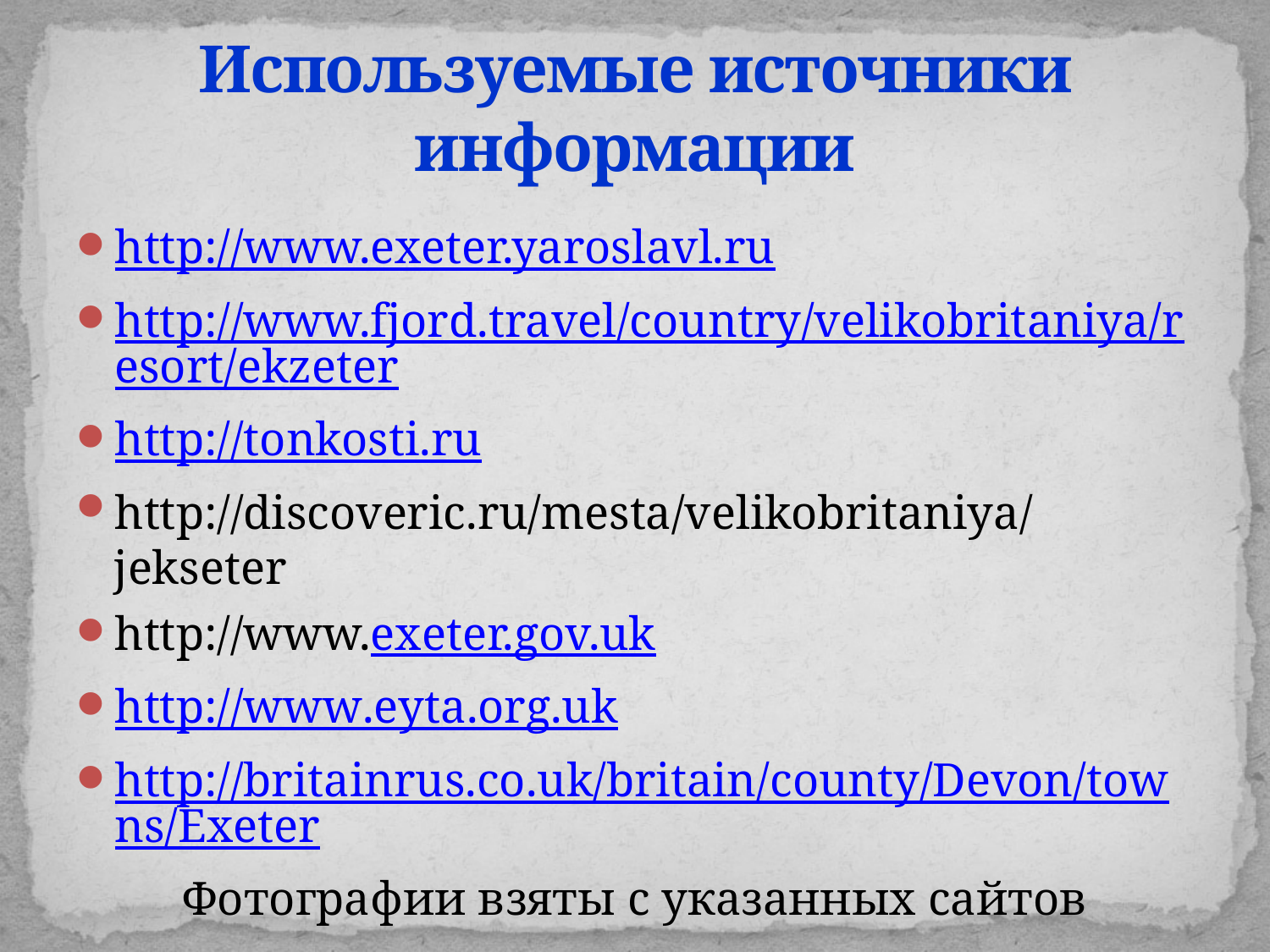

# Используемые источники информации
http://www.exeter.yaroslavl.ru
http://www.fjord.travel/country/velikobritaniya/resort/ekzeter
http://tonkosti.ru
http://discoveric.ru/mesta/velikobritaniya/jekseter
http://www.exeter.gov.uk
http://www.eyta.org.uk
http://britainrus.co.uk/britain/county/Devon/towns/Exeter
Фотографии взяты с указанных сайтов